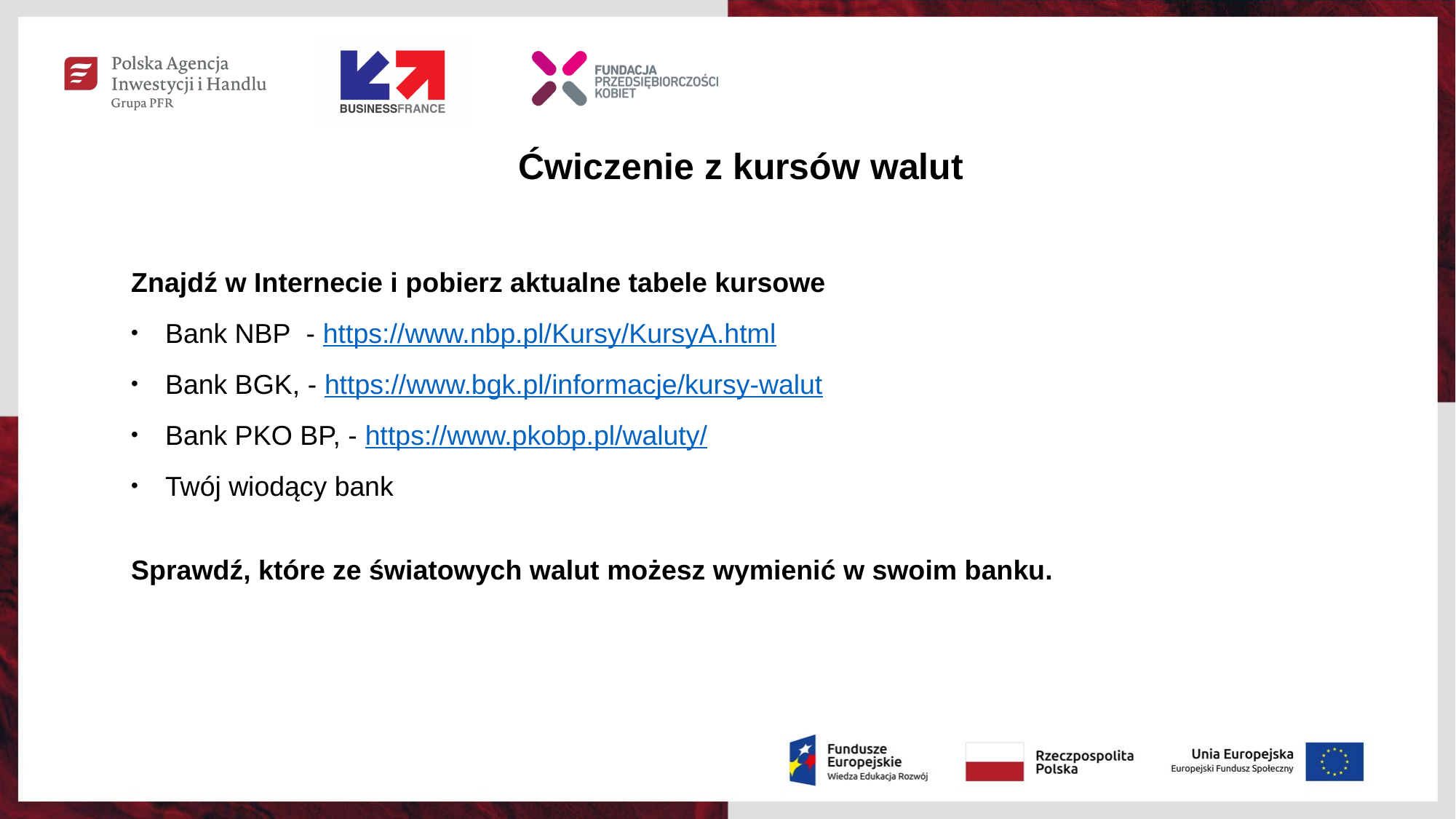

# Ćwiczenie z kursów walut
Znajdź w Internecie i pobierz aktualne tabele kursowe
Bank NBP  - https://www.nbp.pl/Kursy/KursyA.html
Bank BGK, - https://www.bgk.pl/informacje/kursy-walut
Bank PKO BP, - https://www.pkobp.pl/waluty/
Twój wiodący bank
Sprawdź, które ze światowych walut możesz wymienić w swoim banku.